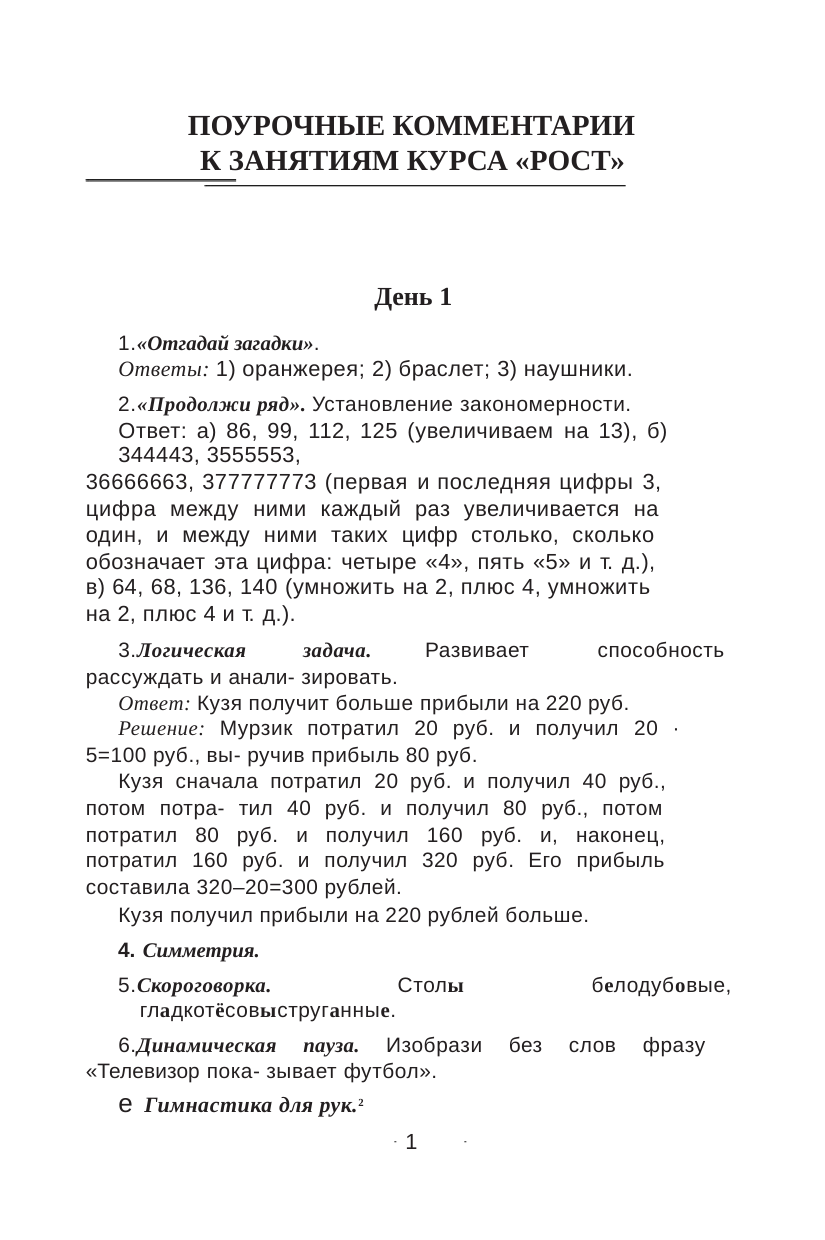

7.«Найди связь между словами». Составь подобные пары,
если это возможно.
ПОУРОЧНЫЕ КОММЕНТАРИИ
К ЗАНЯТИЯМ КУРСА «РОСТ»
2 Упражнения представлены на с.14 данной книги

День 1
1.«Отгадай загадки».
Ответы: 1) оранжерея; 2) браслет; 3) наушники.
2.«Продолжи ряд». Установление закономерности.
Ответ: а) 86, 99, 112, 125 (увеличиваем на 13), б)
344443, 3555553,
36666663, 377777773 (первая и последняя цифры 3,
цифра между ними каждый раз увеличивается на
один, и между ними таких цифр столько, сколько
обозначает эта цифра: четыре «4», пять «5» и т. д.),
в) 64, 68, 136, 140 (умножить на 2, плюс 4, умножить
на 2, плюс 4 и т. д.).
Развивает
способность
3.Логическая
задача.
рассуждать и анали- зировать.
Ответ: Кузя получит больше прибыли на 220 руб.
Решение: Мурзик потратил 20 руб. и получил 20 ·
5=100 руб., вы- ручив прибыль 80 руб.
Кузя сначала потратил 20 руб. и получил 40 руб.,
потом потра- тил 40 руб. и получил 80 руб., потом
потратил 80 руб. и получил 160 руб. и, наконец,
потратил 160 руб. и получил 320 руб. Его прибыль
составила 320–20=300 рублей.
Кузя получил прибыли на 220 рублей больше.
4. Симметрия.
Столы
белодубовые,
5.Скороговорка.
гладкотёсовыструганные.
6.Динамическая пауза. Изобрази без слов фразу
«Телевизор пока- зывает футбол».
e Гимнастика для рук.2
1
1